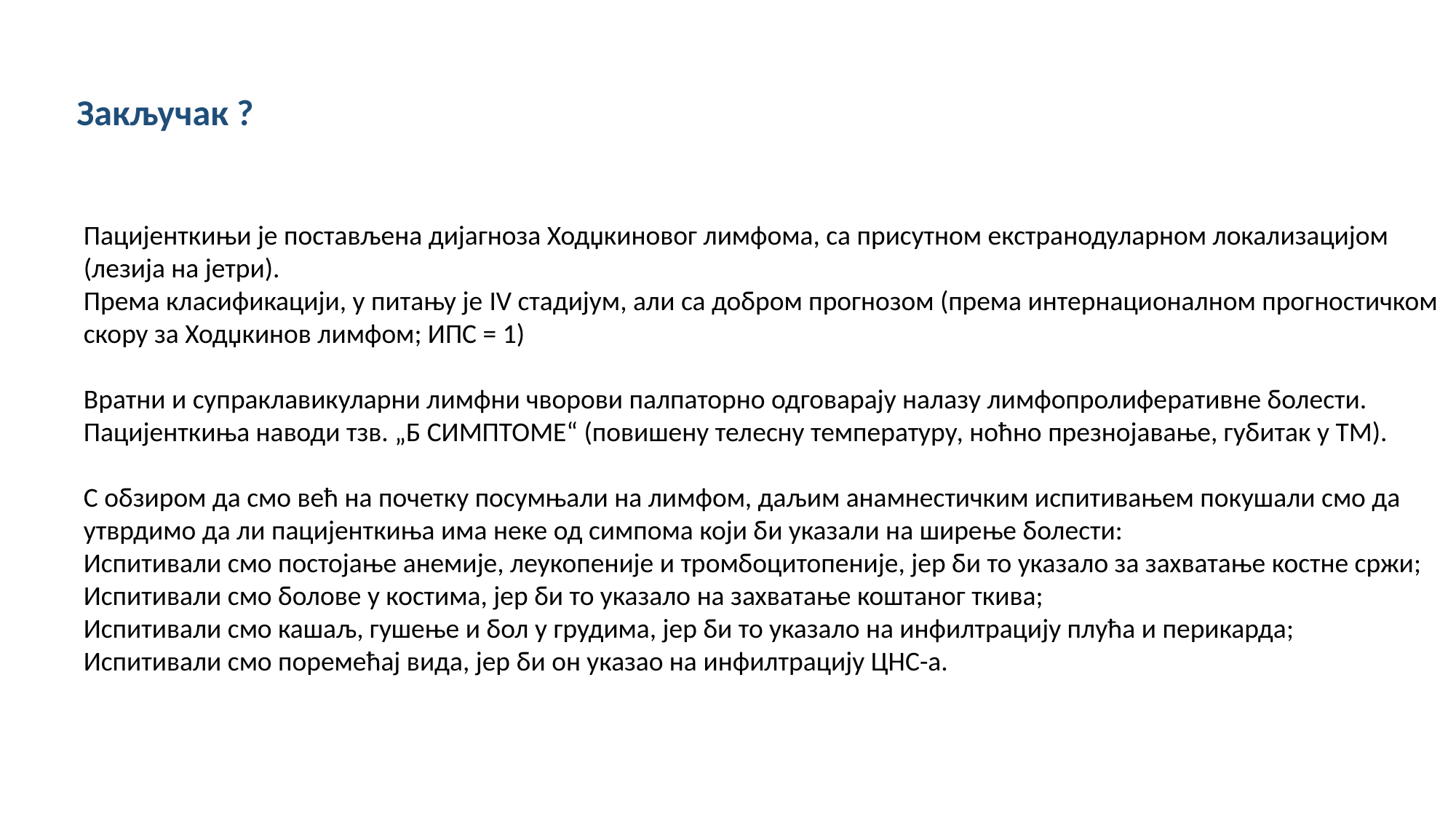

Закључак ?
Пацијенткињи је постављена дијагноза Ходџкиновог лимфома, са присутном екстранодуларном локализацијом
(лезија на јетри).
Према класификацији, у питању је IV стадијум, али са добром прогнозом (према интернационалном прогностичком
скору за Ходџкинов лимфом; ИПС = 1)

Вратни и супраклавикуларни лимфни чворови палпаторно одговарају налазу лимфопролиферативне болести.
Пацијенткиња наводи тзв. „Б СИМПТОМЕ“ (повишену телесну температуру, ноћно презнојавање, губитак у ТМ).

С обзиром да смо већ на почетку посумњали на лимфом, даљим анамнестичким испитивањем покушали смо да
утврдимо да ли пацијенткиња има неке од симпома који би указали на ширење болести:
Испитивали смо постојање анемије, леукопеније и тромбоцитопеније, јер би то указало за захватање костне сржи;
Испитивали смо болове у костима, јер би то указало на захватање коштаног ткива;
Испитивали смо кашаљ, гушење и бол у грудима, јер би то указало на инфилтрацију плућа и перикарда;
Испитивали смо поремећај вида, јер би он указао на инфилтрацију ЦНС-а.